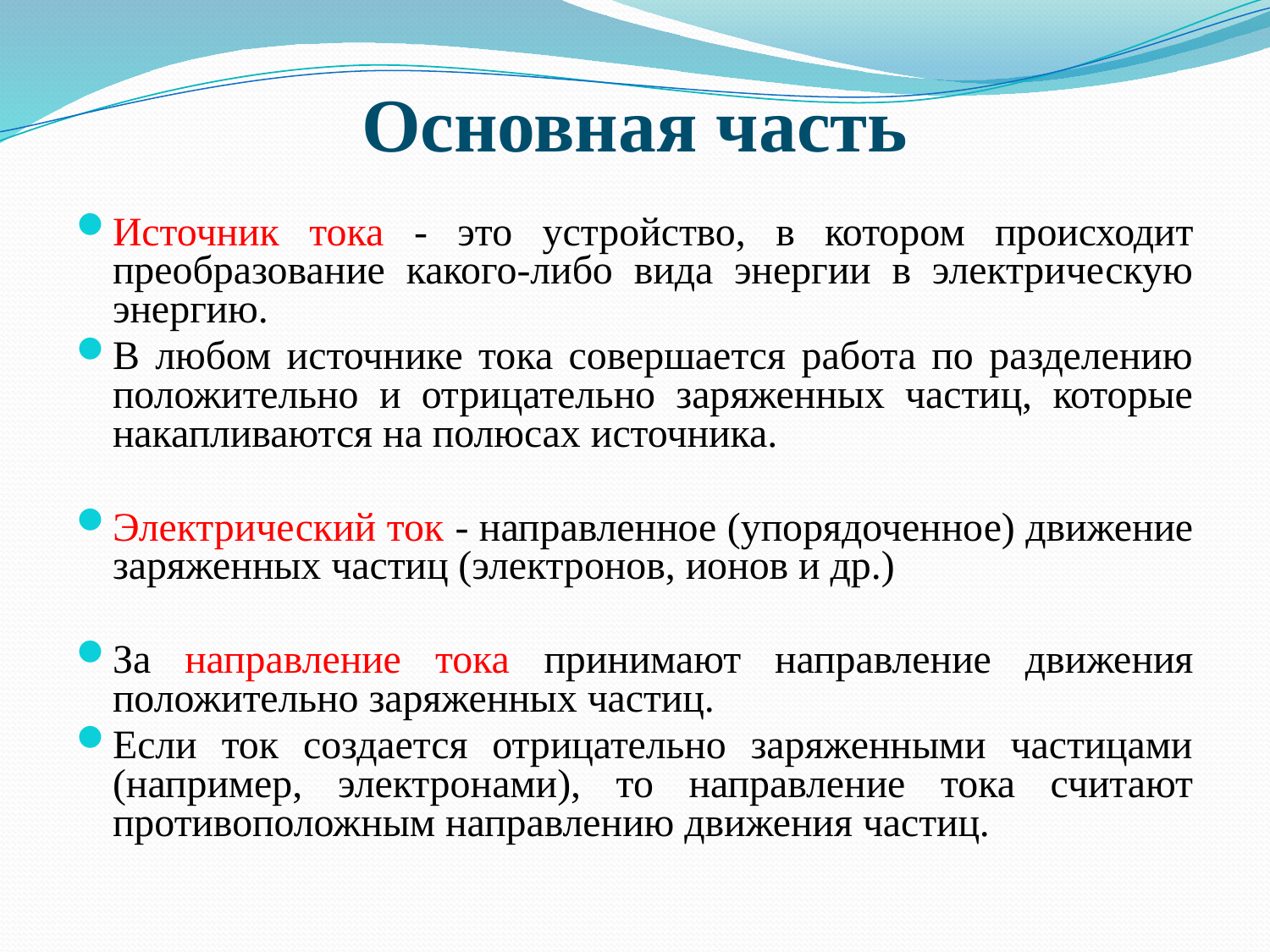

# Основная часть
Источник тока - это устройство, в котором происходит преобразование какого-либо вида энергии в электрическую энергию.
В любом источнике тока совершается работа по разделению положительно и отрицательно заряженных частиц, которые накапливаются на полюсах источника.

Электрический ток - направленное (упорядоченное) движение заряженных частиц (электронов, ионов и др.)

За направление тока принимают направление движения положительно заряженных частиц.
Если ток создается отрицательно заряженными частицами (например, электронами), то направление тока считают противоположным направлению движения частиц.